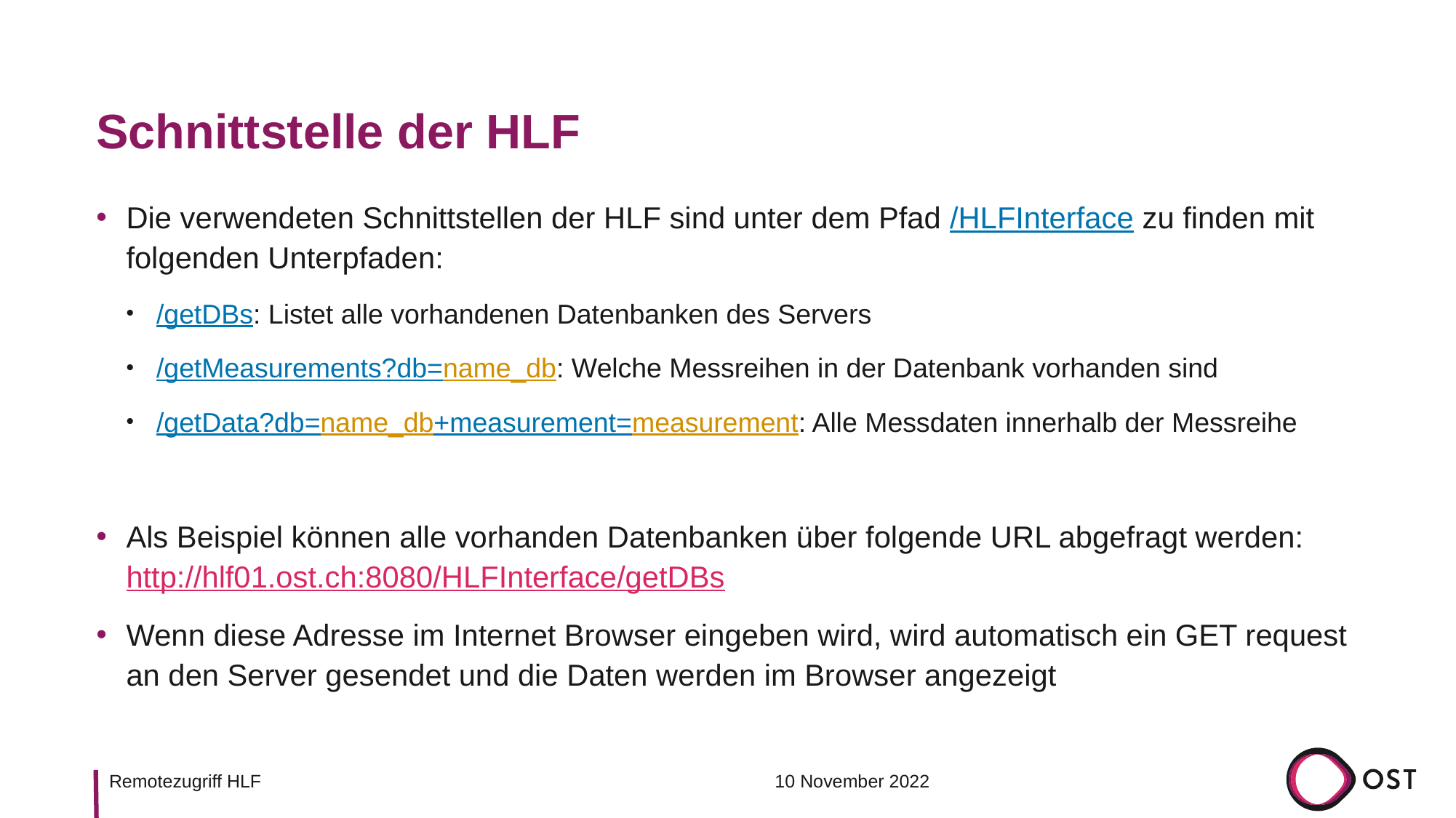

# Schnittstelle der HLF
Die verwendeten Schnittstellen der HLF sind unter dem Pfad /HLFInterface zu finden mit folgenden Unterpfaden:
/getDBs: Listet alle vorhandenen Datenbanken des Servers
/getMeasurements?db=name_db: Welche Messreihen in der Datenbank vorhanden sind
/getData?db=name_db+measurement=measurement: Alle Messdaten innerhalb der Messreihe

Als Beispiel können alle vorhanden Datenbanken über folgende URL abgefragt werden:
http://hlf01.ost.ch:8080/HLFInterface/getDBs
Wenn diese Adresse im Internet Browser eingeben wird, wird automatisch ein GET request an den Server gesendet und die Daten werden im Browser angezeigt
10 November 2022
Remotezugriff HLF